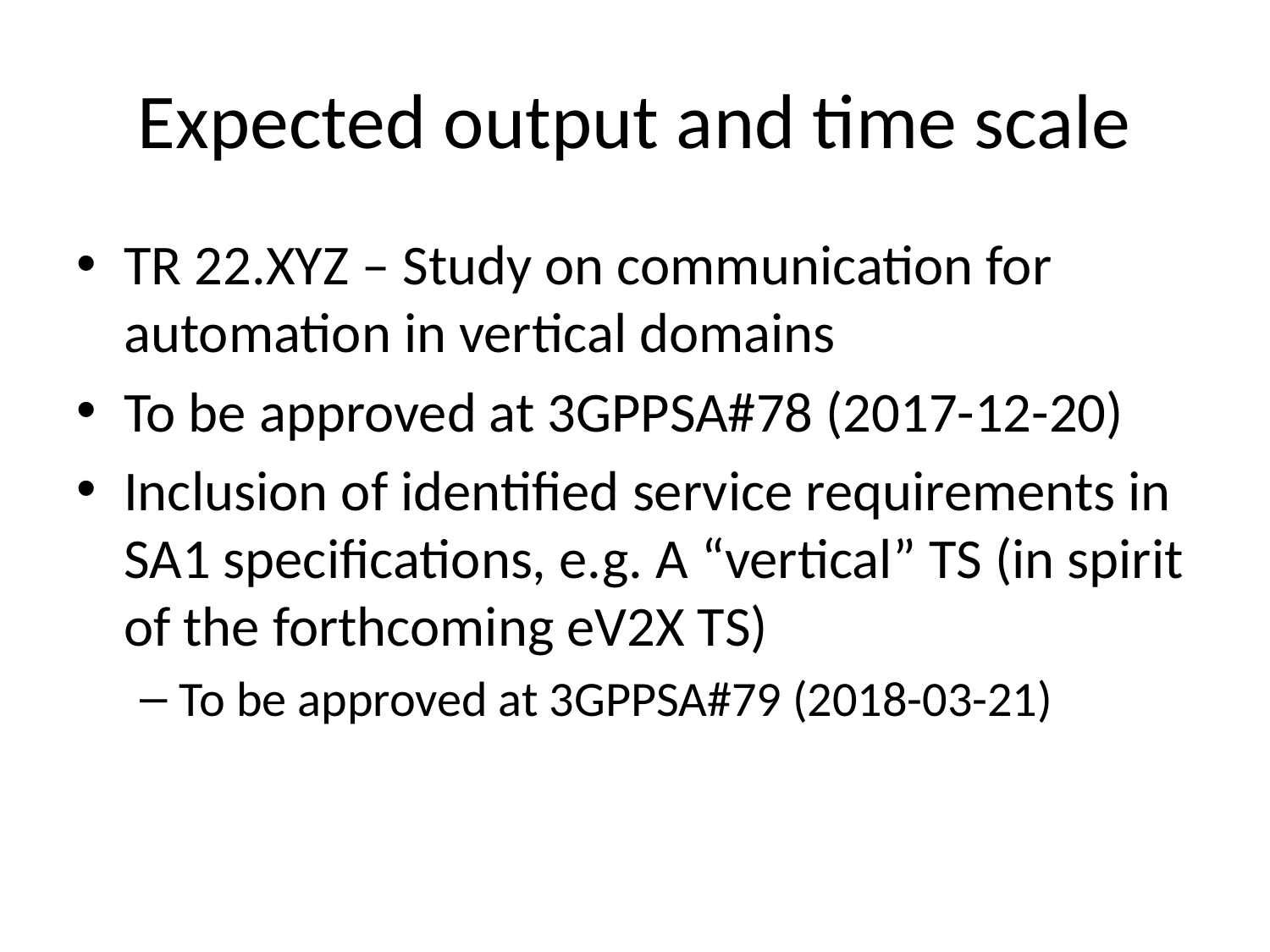

# Expected output and time scale
TR 22.XYZ – Study on communication for automation in vertical domains
To be approved at 3GPPSA#78 (2017-12-20)
Inclusion of identified service requirements in SA1 specifications, e.g. A “vertical” TS (in spirit of the forthcoming eV2X TS)
To be approved at 3GPPSA#79 (2018-03-21)